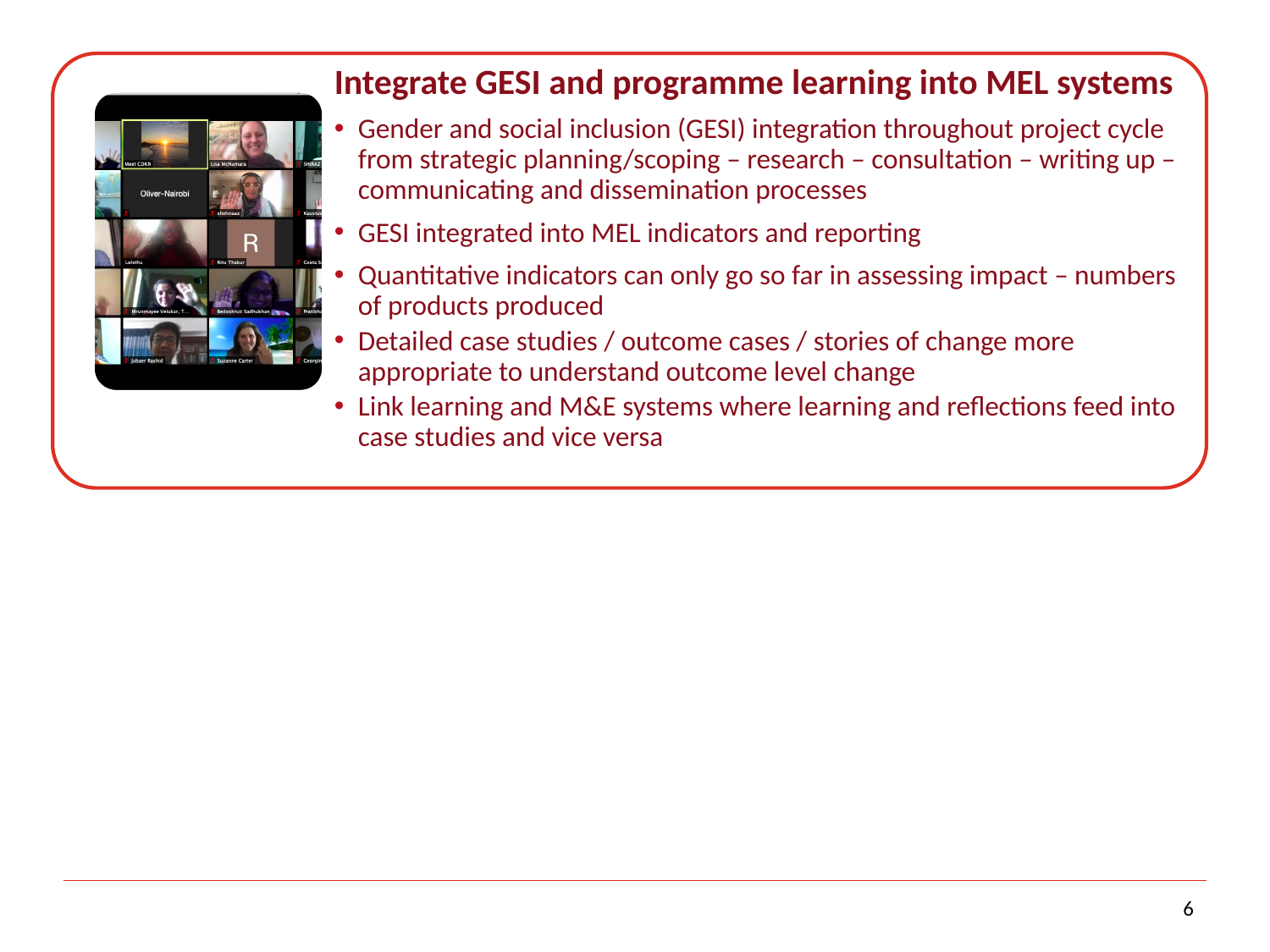

Integrate GESI and programme learning into MEL systems
Gender and social inclusion (GESI) integration throughout project cycle from strategic planning/scoping – research – consultation – writing up – communicating and dissemination processes
GESI integrated into MEL indicators and reporting
Quantitative indicators can only go so far in assessing impact – numbers of products produced
Detailed case studies / outcome cases / stories of change more appropriate to understand outcome level change
Link learning and M&E systems where learning and reflections feed into case studies and vice versa

6